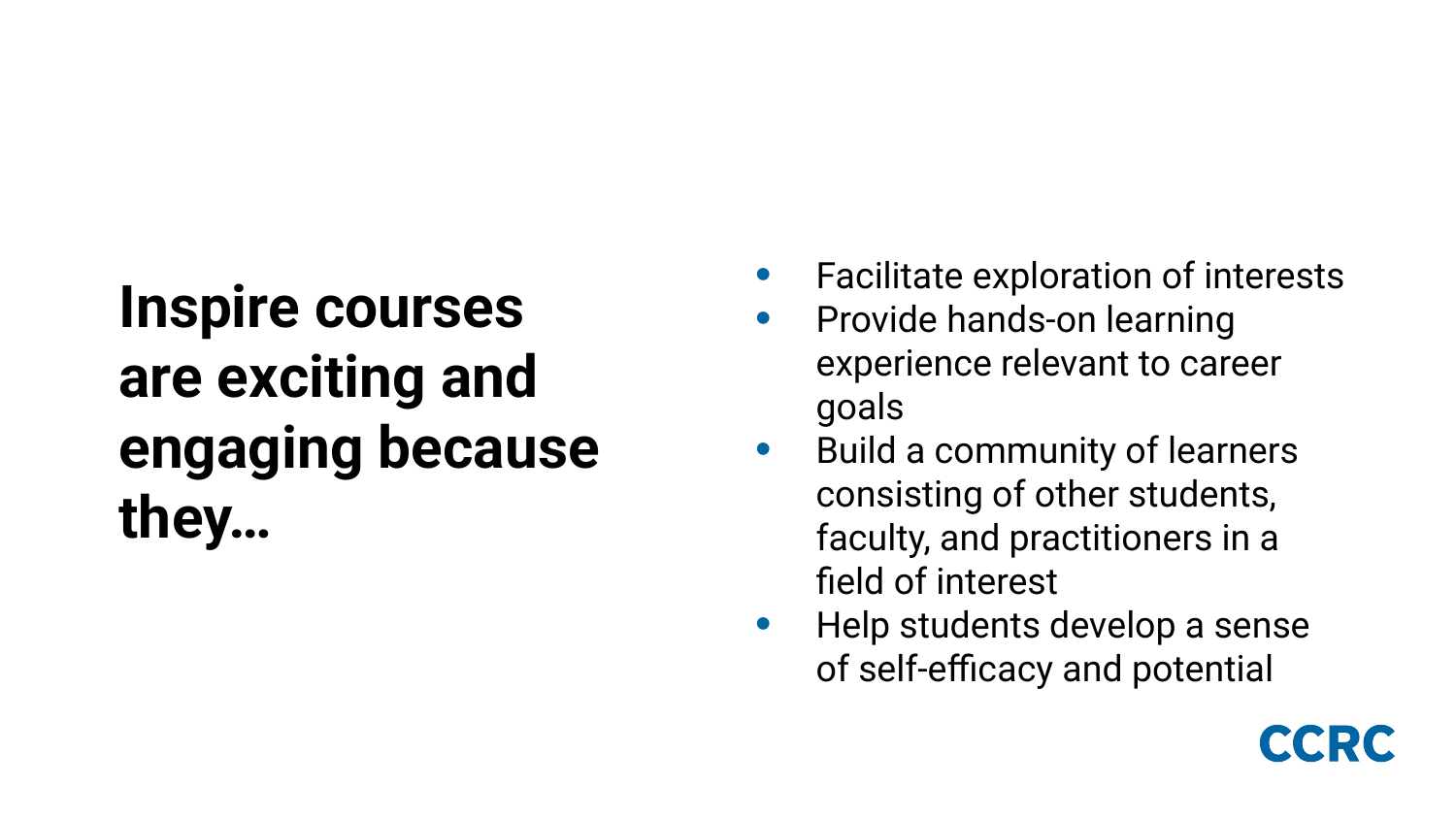

# Inspire courses are exciting and engaging because they…
Facilitate exploration of interests
Provide hands-on learning experience relevant to career goals
Build a community of learners consisting of other students, faculty, and practitioners in a field of interest
Help students develop a sense of self-efficacy and potential